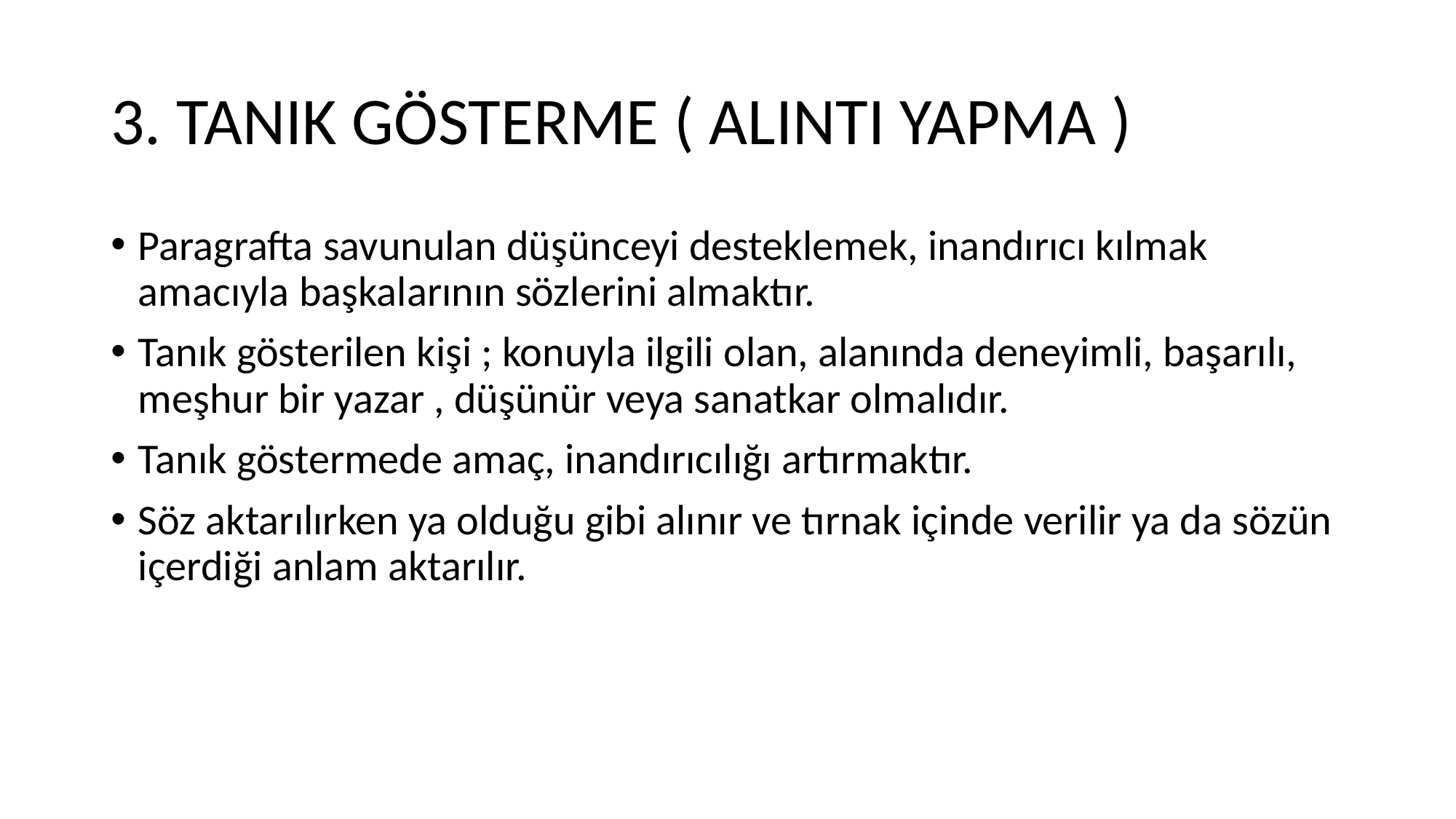

# 3. TANIK GÖSTERME ( ALINTI YAPMA )
Paragrafta savunulan düşünceyi desteklemek, inandırıcı kılmak amacıyla başkalarının sözlerini almaktır.
Tanık gösterilen kişi ; konuyla ilgili olan, alanında deneyimli, başarılı, meşhur bir yazar , düşünür veya sanatkar olmalıdır.
Tanık göstermede amaç, inandırıcılığı artırmaktır.
Söz aktarılırken ya olduğu gibi alınır ve tırnak içinde verilir ya da sözün içerdiği anlam aktarılır.